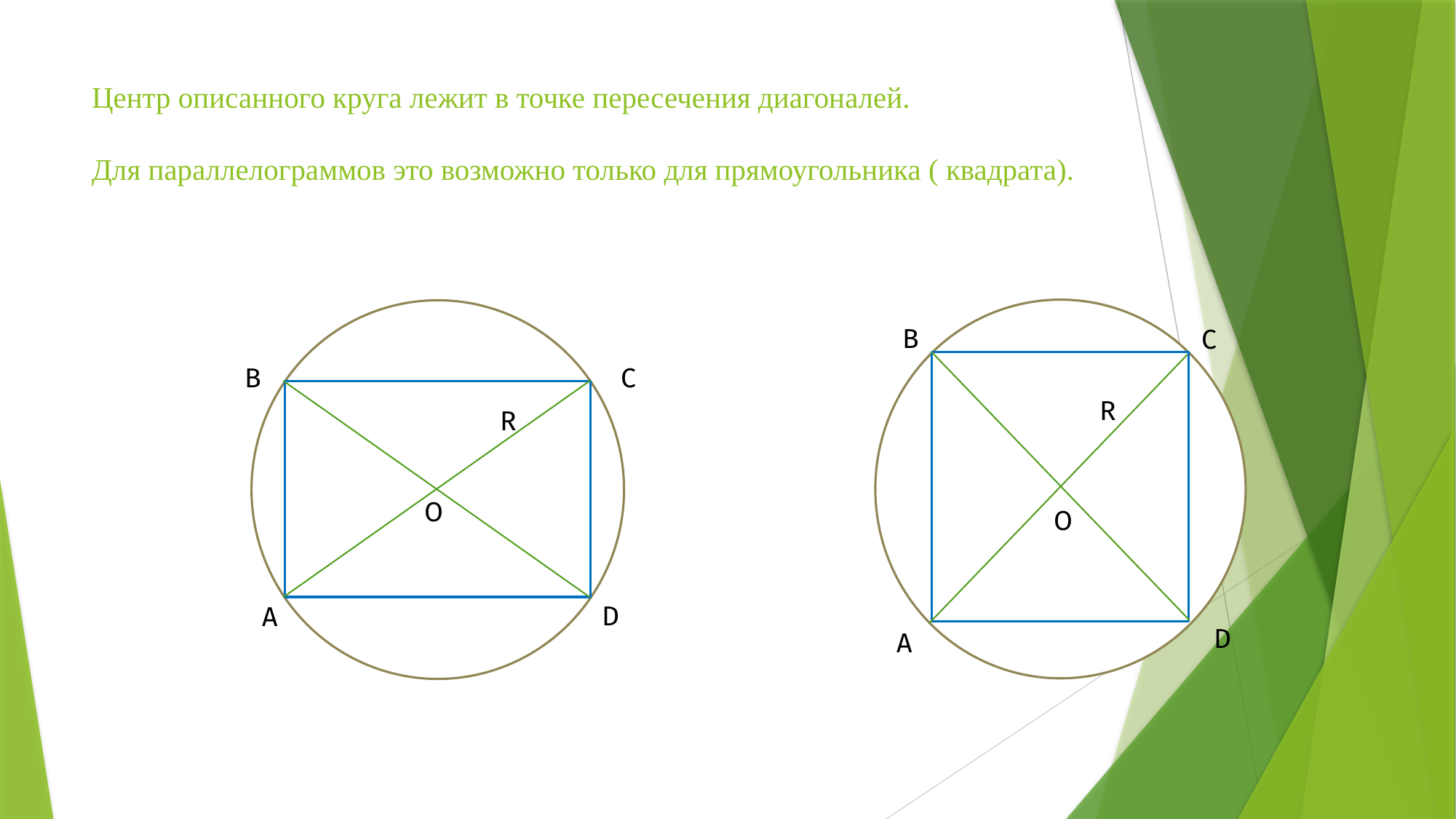

# Центр описанного круга лежит в точке пересечения диагоналей. Для параллелограммов это возможно только для прямоугольника ( квадрата).

B
C

B
C

R
R
O
O
D
A
D
A